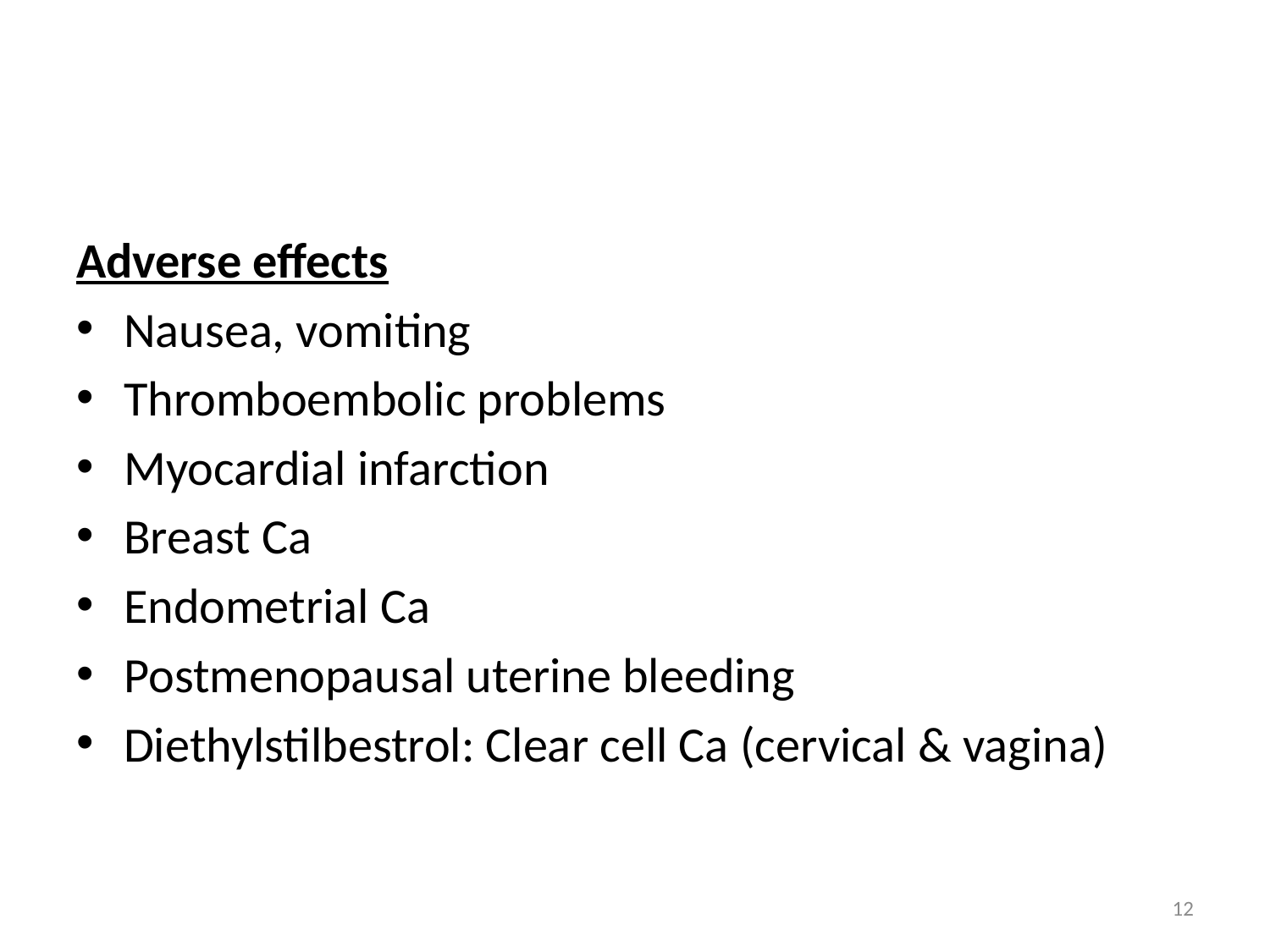

Adverse effects
Nausea, vomiting
Thromboembolic problems
Myocardial infarction
Breast Ca
Endometrial Ca
Postmenopausal uterine bleeding
Diethylstilbestrol: Clear cell Ca (cervical & vagina)
12